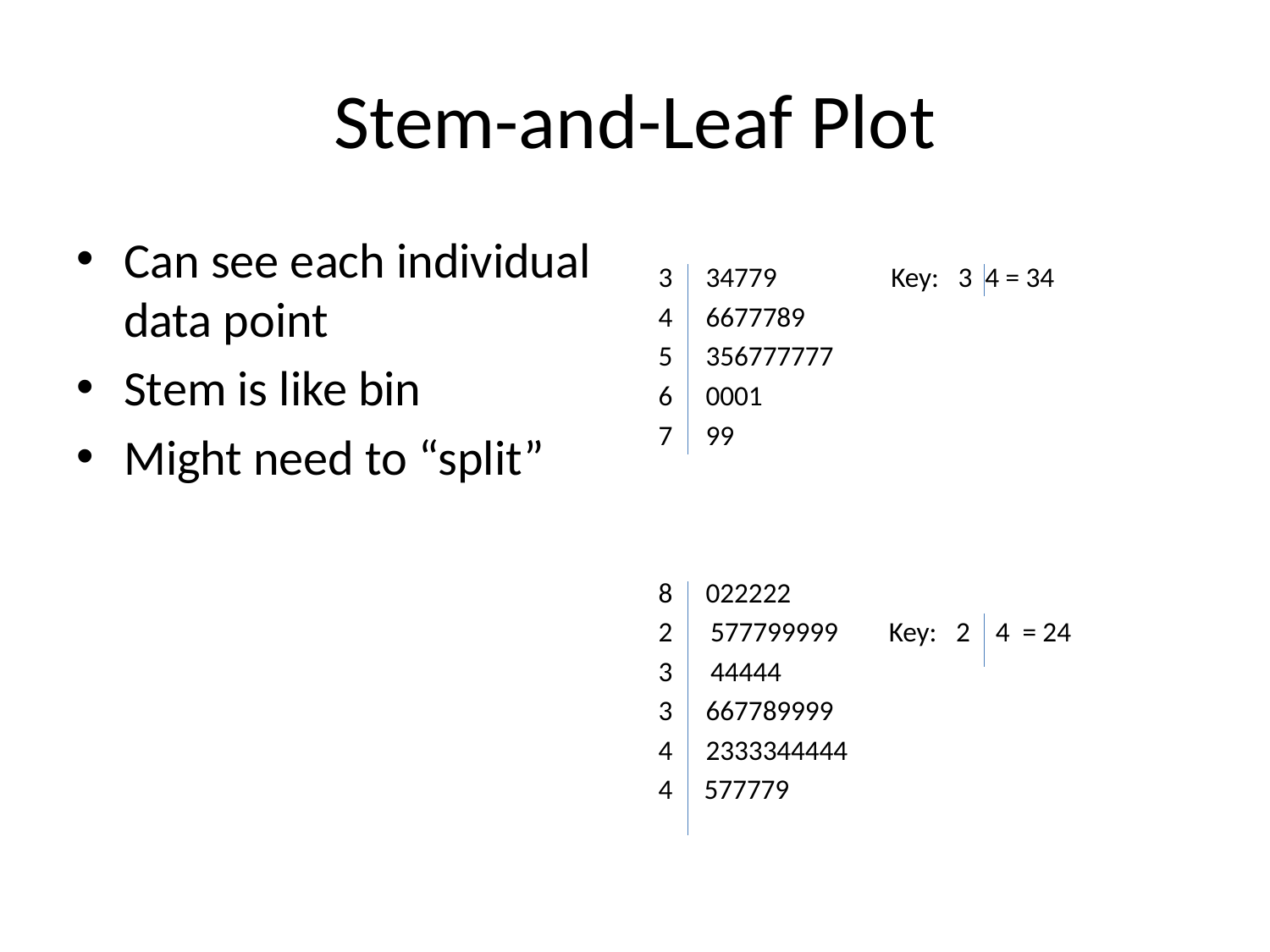

# Stem-and-Leaf Plot
Can see each individual data point
Stem is like bin
Might need to “split”

34779                  Key:   3  4 = 34
6677789
356777777
0001
99

022222
2      577799999        Key:   2    4  = 24
3      44444
667789999
2333344444
4     577779